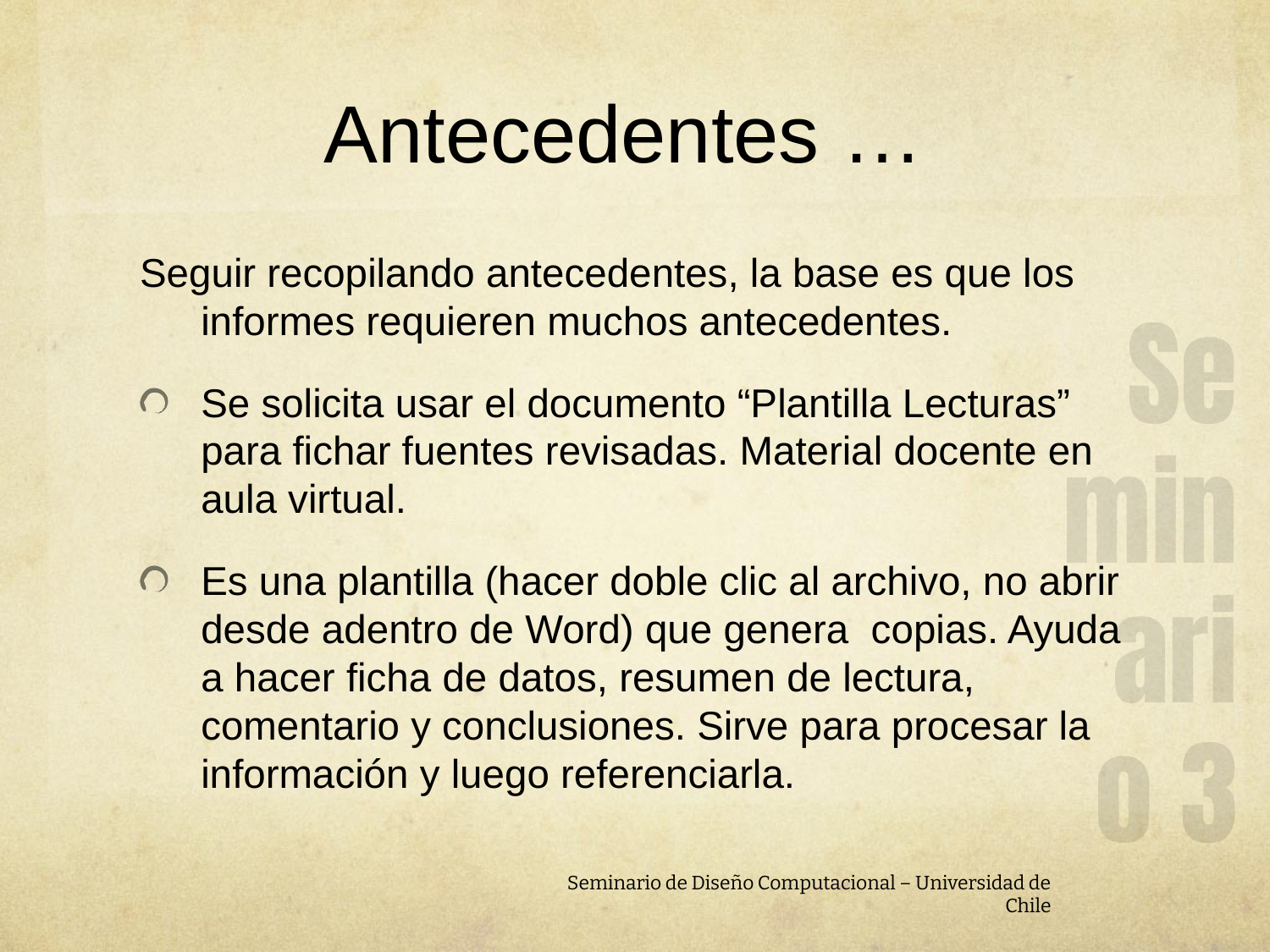

# Antecedentes …
 Seminario 3
Seguir recopilando antecedentes, la base es que los informes requieren muchos antecedentes.
Se solicita usar el documento “Plantilla Lecturas” para fichar fuentes revisadas. Material docente en aula virtual.
Es una plantilla (hacer doble clic al archivo, no abrir desde adentro de Word) que genera  copias. Ayuda a hacer ficha de datos, resumen de lectura, comentario y conclusiones. Sirve para procesar la información y luego referenciarla.
Seminario de Diseño Computacional – Universidad de Chile